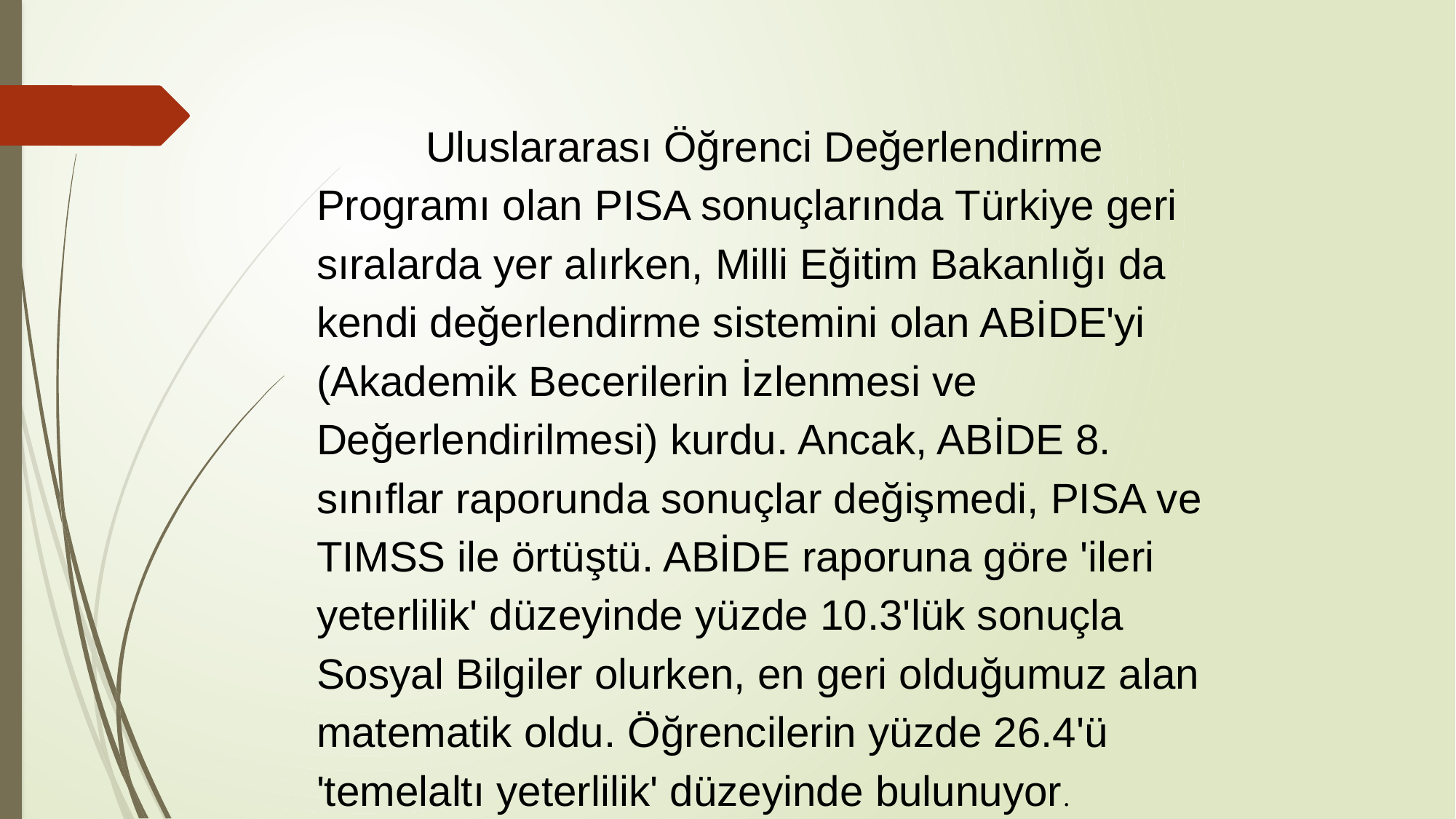

Uluslararası Öğrenci Değerlendirme Programı olan PISA sonuçlarında Türkiye geri sıralarda yer alırken, Milli Eğitim Bakanlığı da kendi değerlendirme sistemini olan ABİDE'yi (Akademik Becerilerin İzlenmesi ve Değerlendirilmesi) kurdu. Ancak, ABİDE 8. sınıflar raporunda sonuçlar değişmedi, PISA ve TIMSS ile örtüştü. ABİDE raporuna göre 'ileri yeterlilik' düzeyinde yüzde 10.3'lük sonuçla Sosyal Bilgiler olurken, en geri olduğumuz alan matematik oldu. Öğrencilerin yüzde 26.4'ü 'temelaltı yeterlilik' düzeyinde bulunuyor.